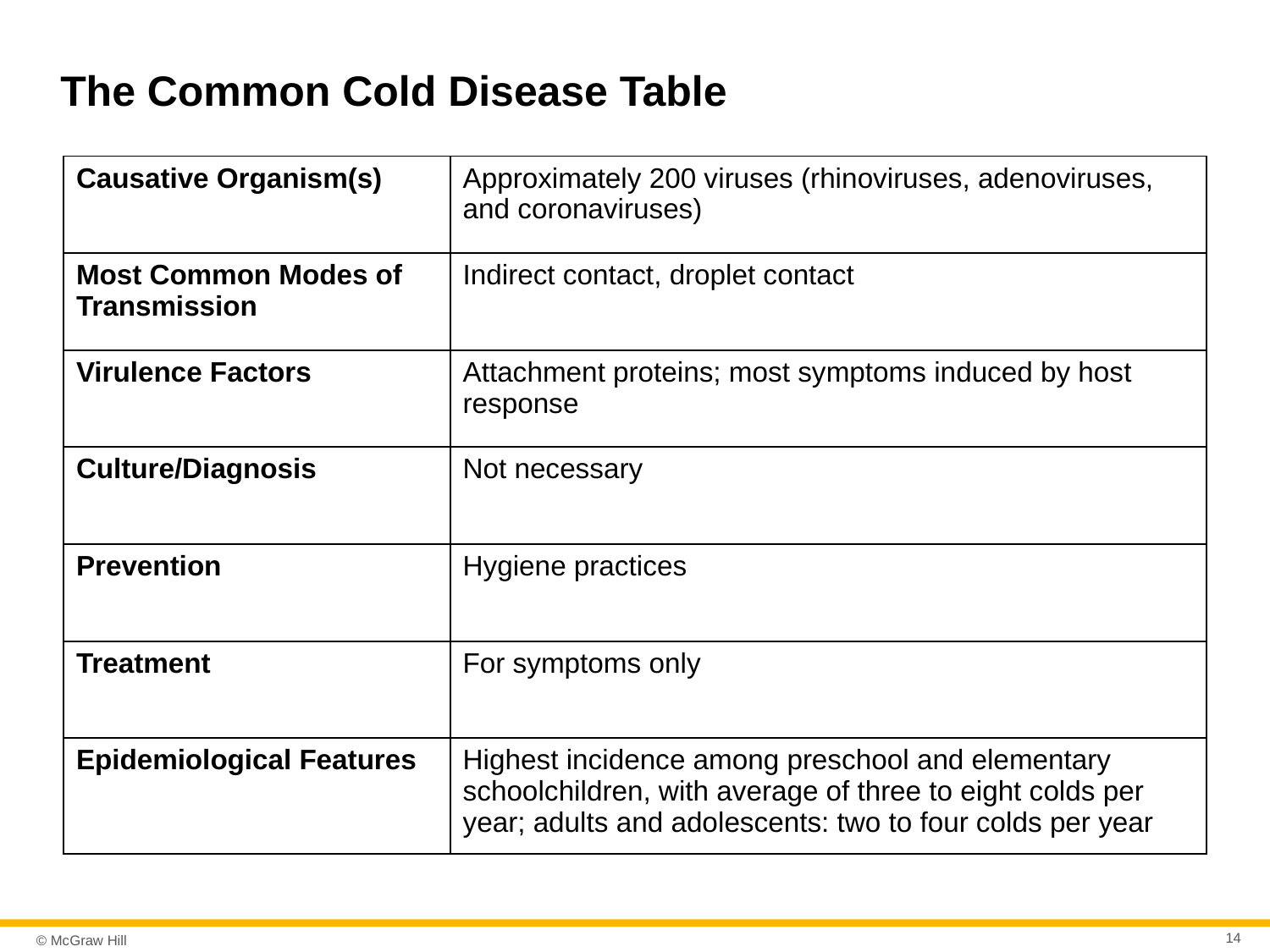

# The Common Cold Disease Table
| Causative Organism(s) | Approximately 200 viruses (rhinoviruses, adenoviruses, and coronaviruses) |
| --- | --- |
| Most Common Modes of Transmission | Indirect contact, droplet contact |
| Virulence Factors | Attachment proteins; most symptoms induced by host response |
| Culture/Diagnosis | Not necessary |
| Prevention | Hygiene practices |
| Treatment | For symptoms only |
| Epidemiological Features | Highest incidence among preschool and elementary schoolchildren, with average of three to eight colds per year; adults and adolescents: two to four colds per year |